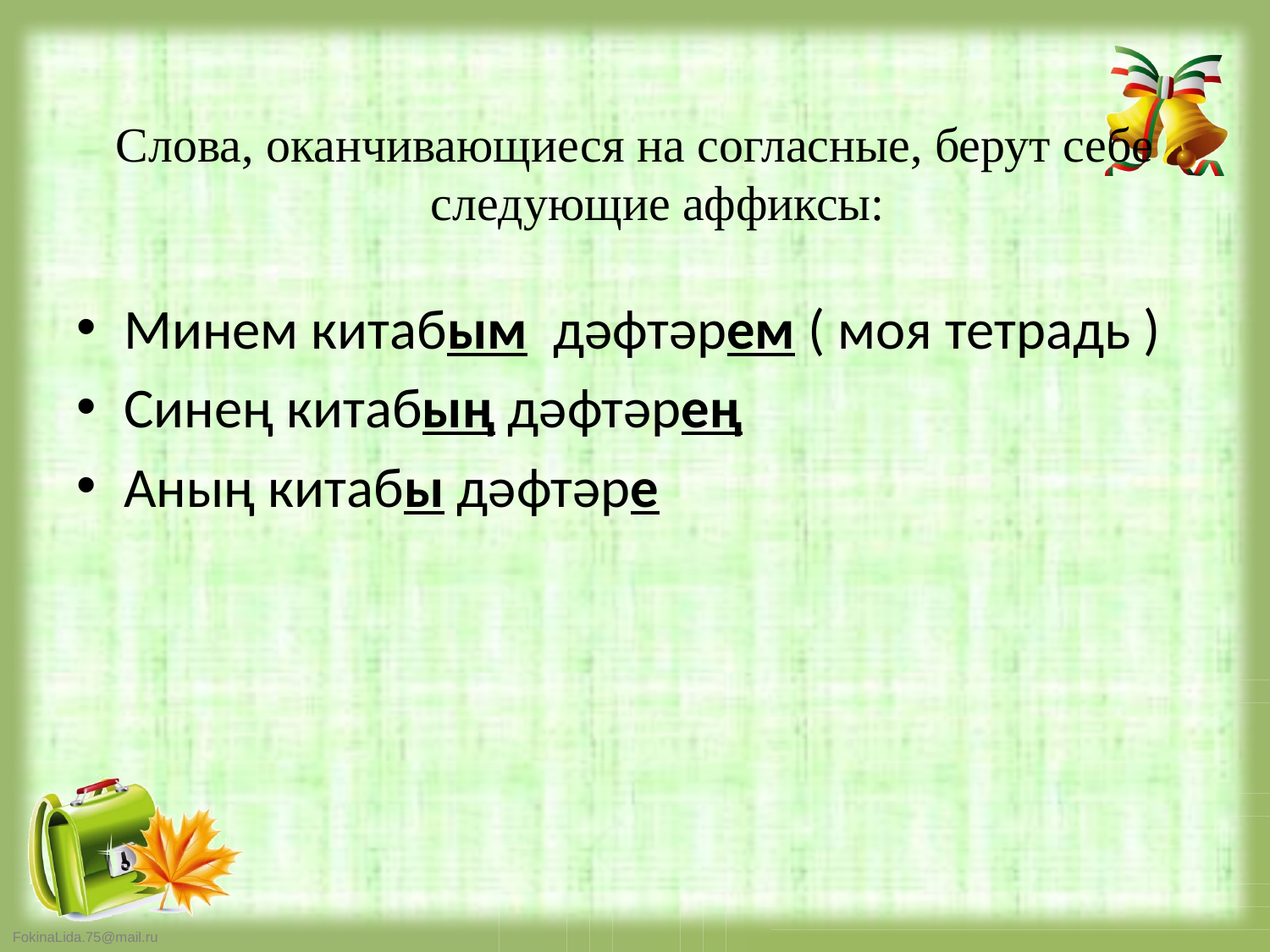

# Слова, оканчивающиеся на согласные, берут себе следующие аффиксы:
Минем китабым  дәфтәрем ( моя тетрадь )
Синең китабың дәфтәрең
Аның китабы дәфтәре